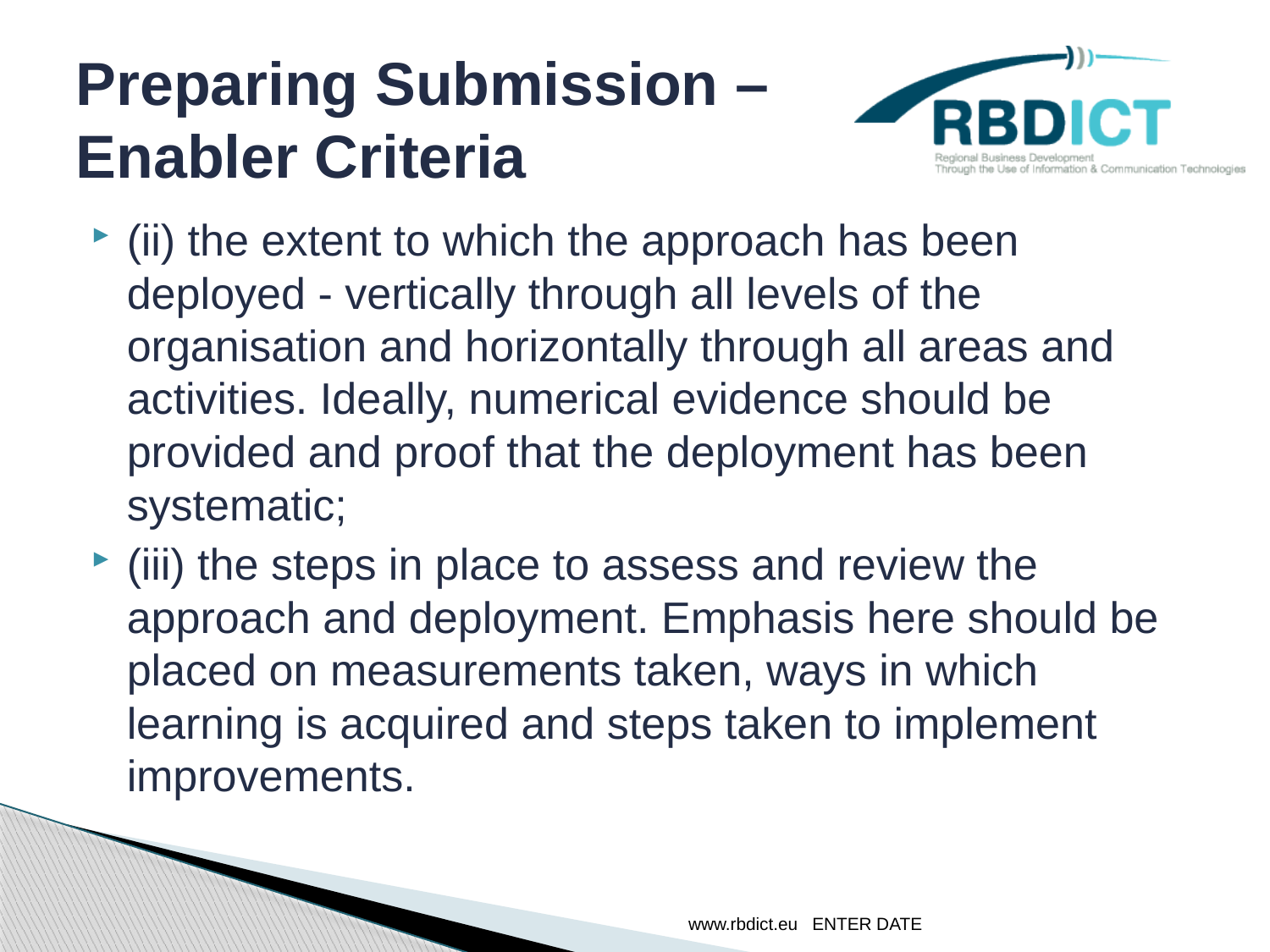

# Preparing Submission – Enabler Criteria
(ii) the extent to which the approach has been deployed - vertically through all levels of the organisation and horizontally through all areas and activities. Ideally, numerical evidence should be provided and proof that the deployment has been systematic;
(iii) the steps in place to assess and review the approach and deployment. Emphasis here should be placed on measurements taken, ways in which learning is acquired and steps taken to implement improvements.
www.rbdict.eu   ENTER DATE